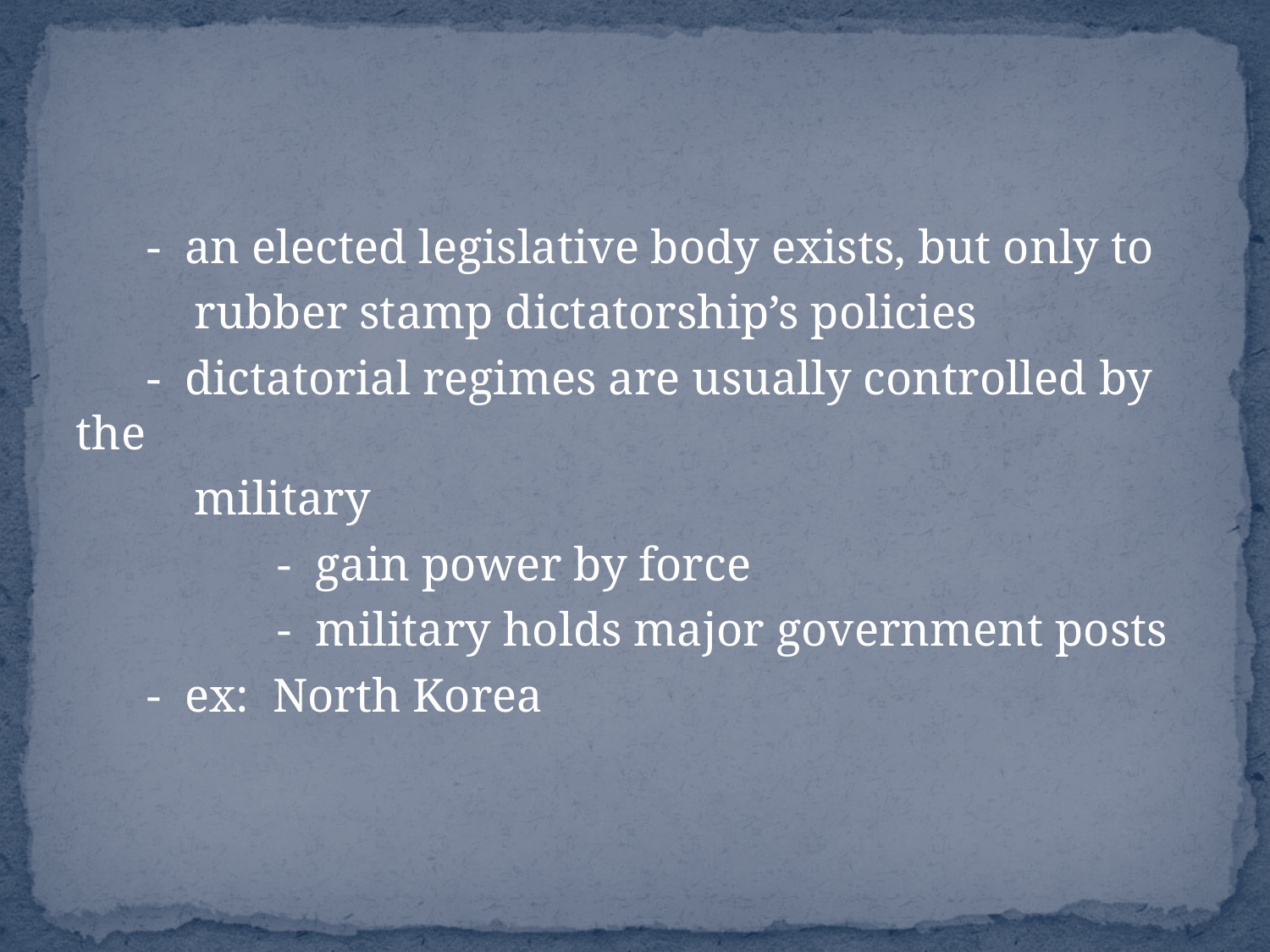

#
      -  an elected legislative body exists, but only to
          rubber stamp dictatorship’s policies
      -  dictatorial regimes are usually controlled by the
          military
                 -  gain power by force
                 -  military holds major government posts
      -  ex:  North Korea